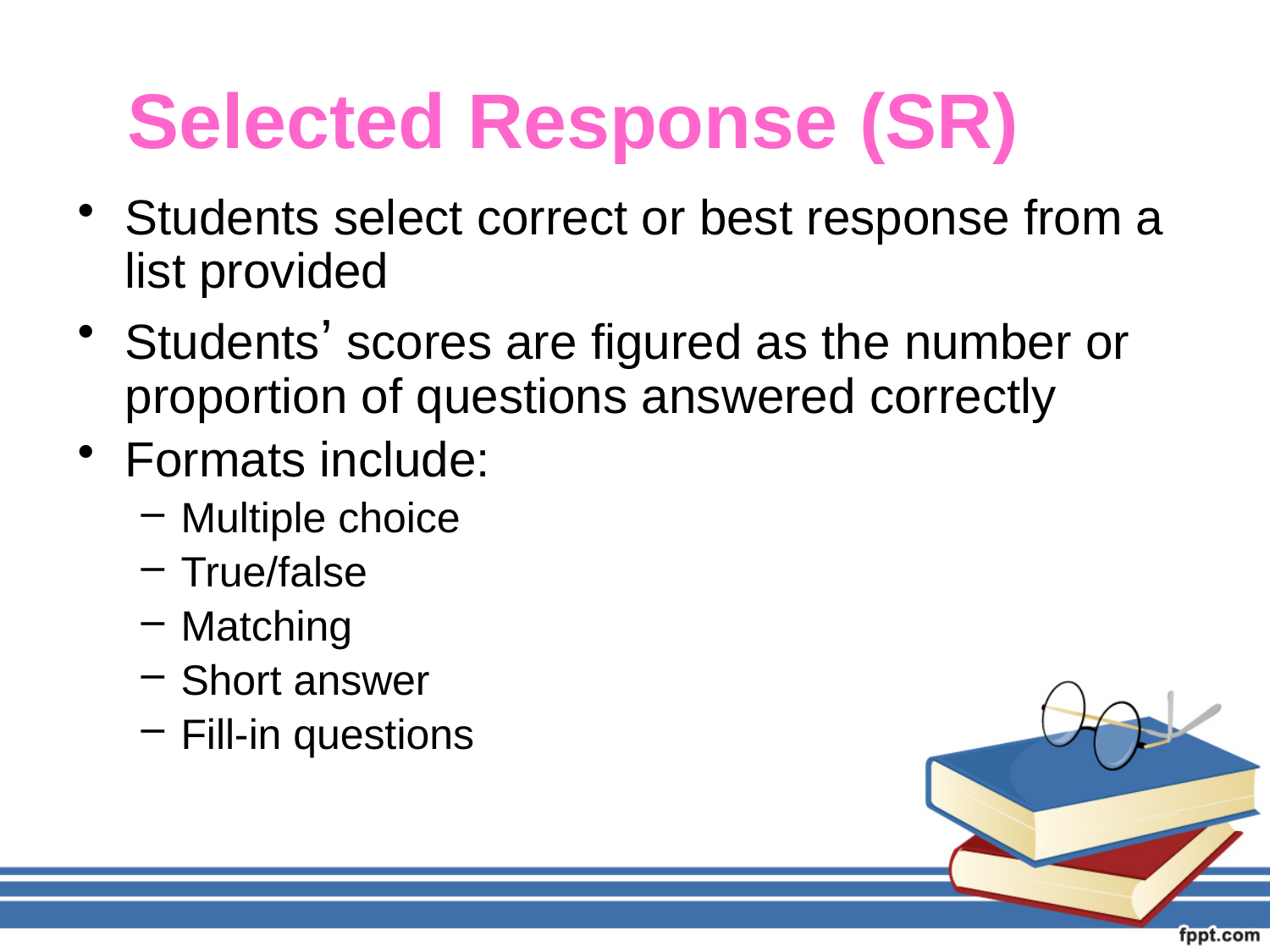

# Selected Response (SR)
Students select correct or best response from a list provided
Students’ scores are figured as the number or proportion of questions answered correctly
Formats include:
Multiple choice
True/false
Matching
Short answer
Fill-in questions